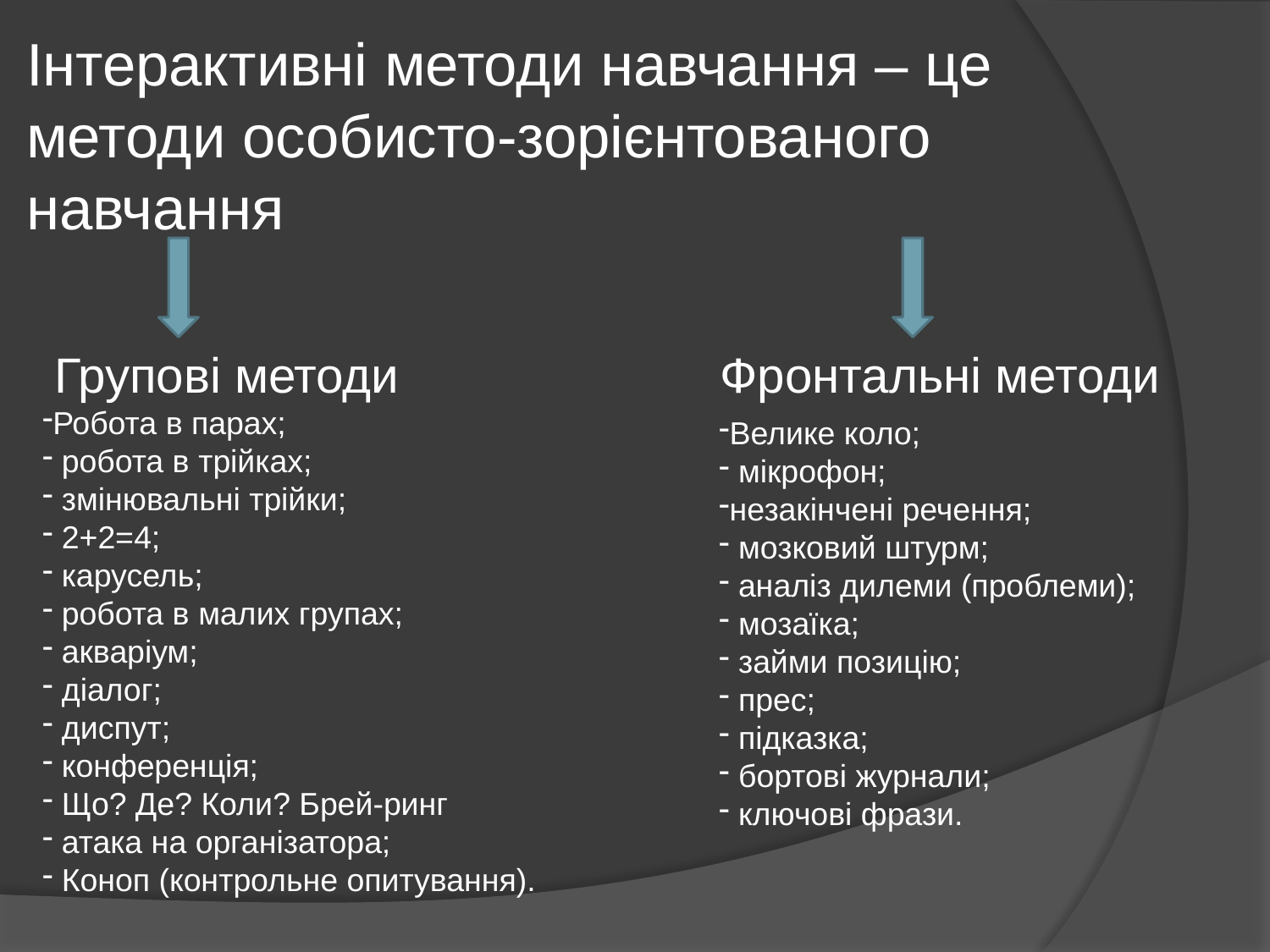

# Інтерактивні методи навчання – це методи особисто-зорієнтованого навчання

Групові методи
Фронтальні методи
Робота в парах;
 робота в трійках;
 змінювальні трійки;
 2+2=4;
 карусель;
 робота в малих групах;
 акваріум;
 діалог;
 диспут;
 конференція;
 Що? Де? Коли? Брей-ринг
 атака на організатора;
 Коноп (контрольне опитування).
Велике коло;
 мікрофон;
незакінчені речення;
 мозковий штурм;
 аналіз дилеми (проблеми);
 мозаїка;
 займи позицію;
 прес;
 підказка;
 бортові журнали;
 ключові фрази.